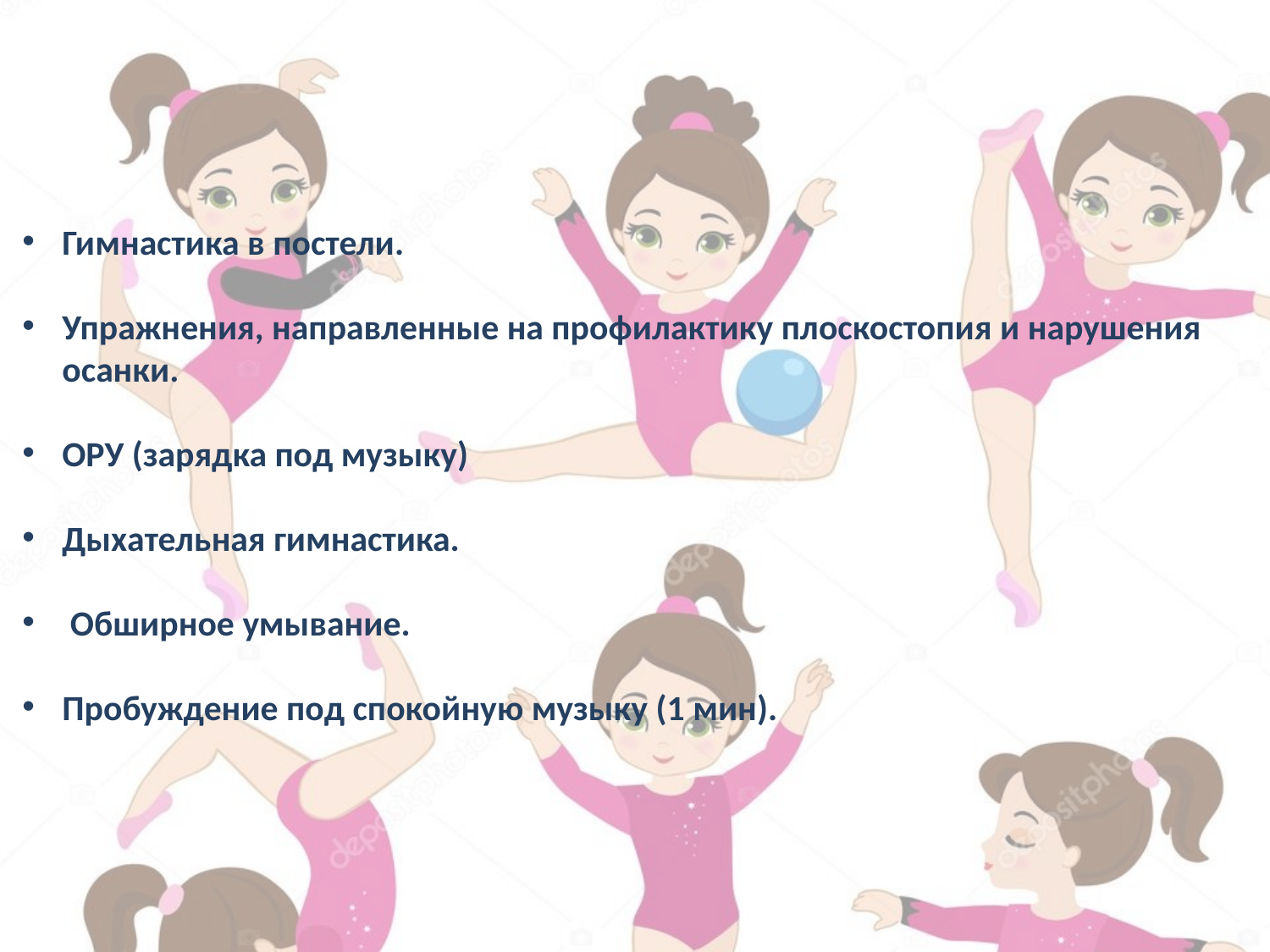

Гимнастика в постели.

Упражнения, направленные на профилактику плоскостопия и нарушения осанки.

ОРУ (зарядка под музыку)

Дыхательная гимнастика.

 Обширное умывание.

Пробуждение под спокойную музыку (1 мин).